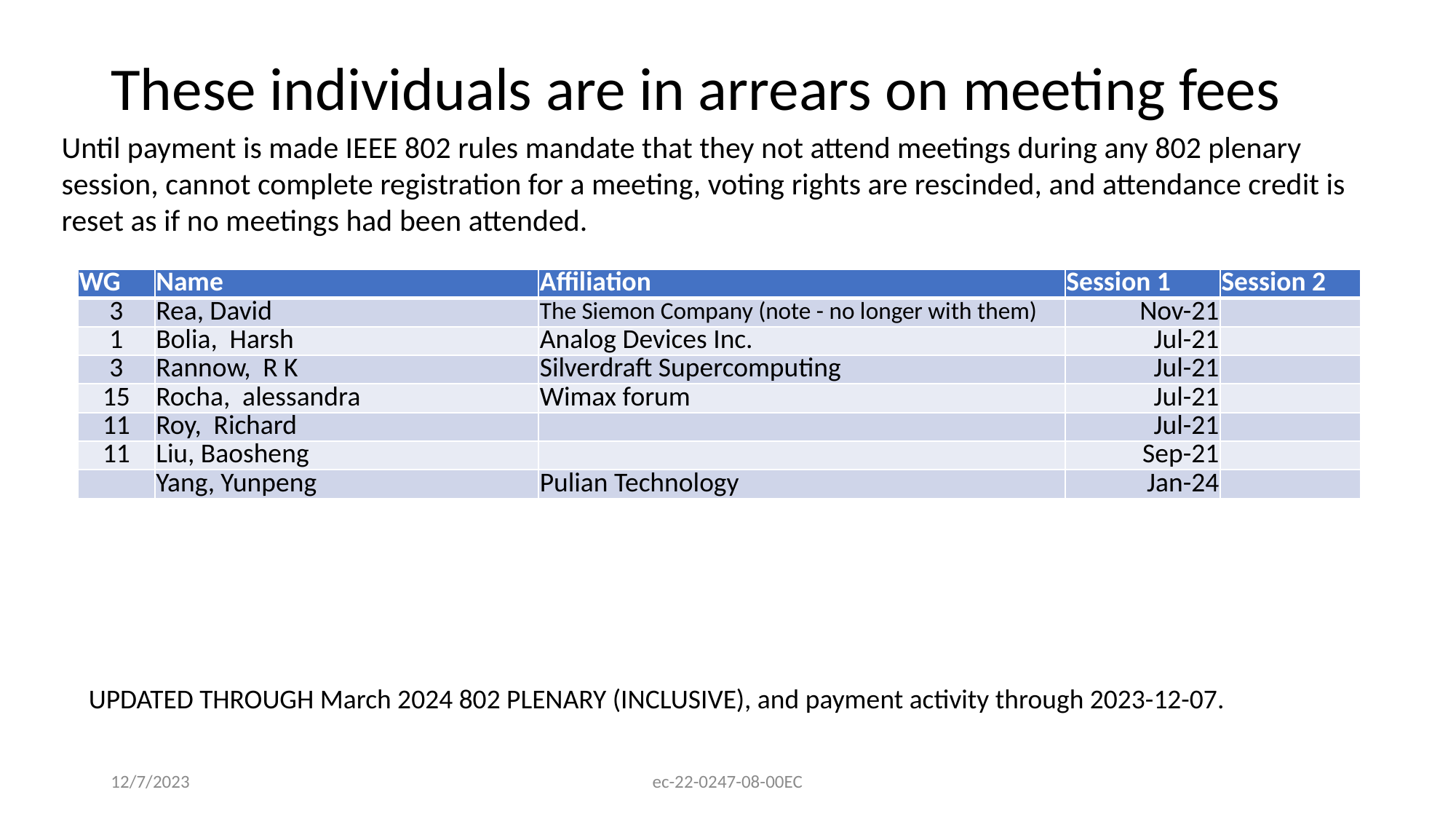

# These individuals are in arrears on meeting fees
Until payment is made IEEE 802 rules mandate that they not attend meetings during any 802 plenary session, cannot complete registration for a meeting, voting rights are rescinded, and attendance credit is reset as if no meetings had been attended.

| WG | Name | Affiliation | Session 1 | Session 2 |
| --- | --- | --- | --- | --- |
| 3 | Rea, David | The Siemon Company (note - no longer with them) | Nov-21 |  |
| 1 | Bolia, Harsh | Analog Devices Inc. | Jul-21 |  |
| 3 | Rannow, R K | Silverdraft Supercomputing | Jul-21 |  |
| 15 | Rocha, alessandra | Wimax forum | Jul-21 |  |
| 11 | Roy, Richard |  | Jul-21 |  |
| 11 | Liu, Baosheng |  | Sep-21 |  |
|  | Yang, Yunpeng | Pulian Technology | Jan-24 |  |
UPDATED THROUGH March 2024 802 PLENARY (INCLUSIVE), and payment activity through 2023-12-07.
12/7/2023
ec-22-0247-08-00EC